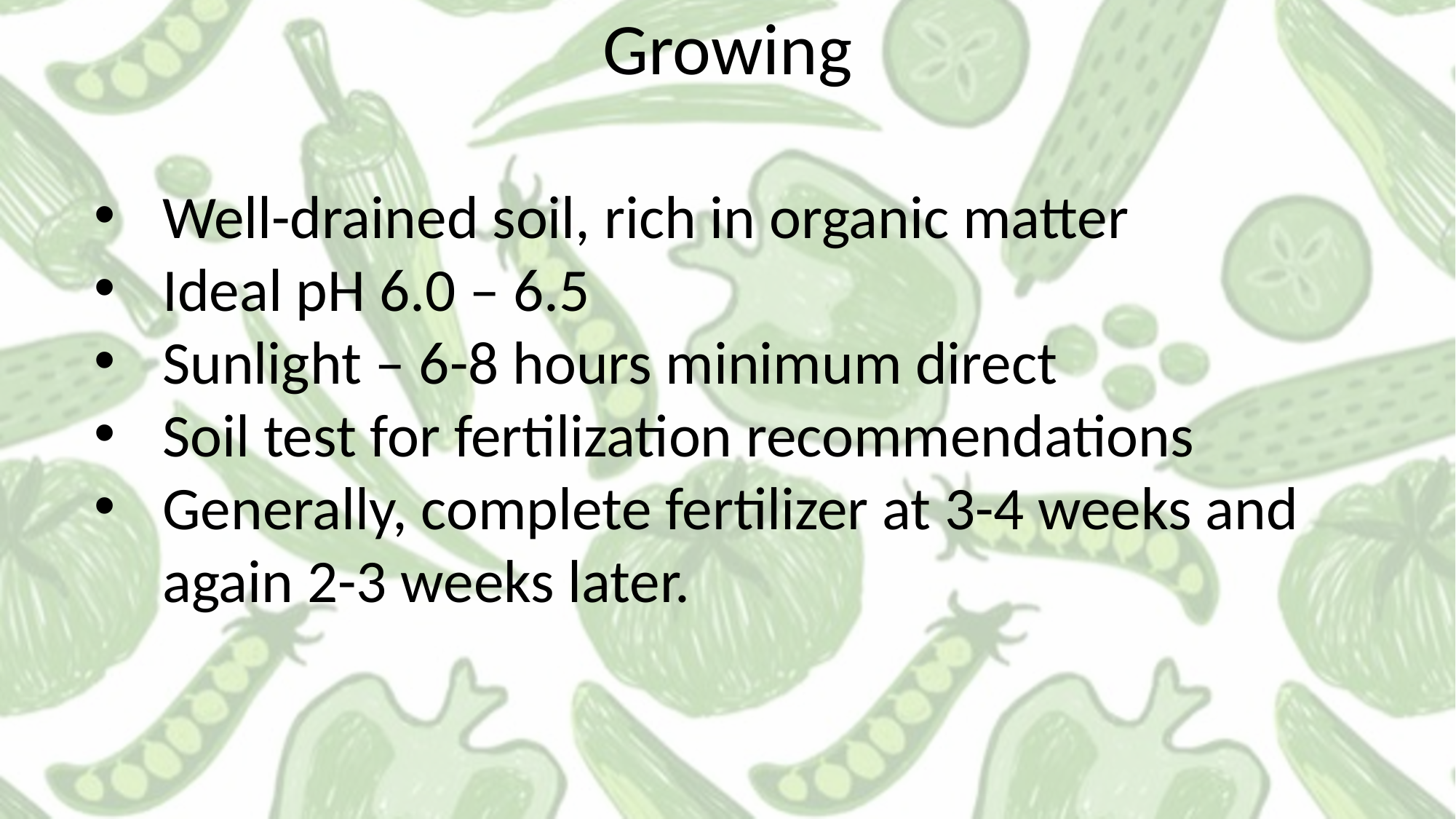

Growing
Well-drained soil, rich in organic matter
Ideal pH 6.0 – 6.5
Sunlight – 6-8 hours minimum direct
Soil test for fertilization recommendations
Generally, complete fertilizer at 3-4 weeks and again 2-3 weeks later.